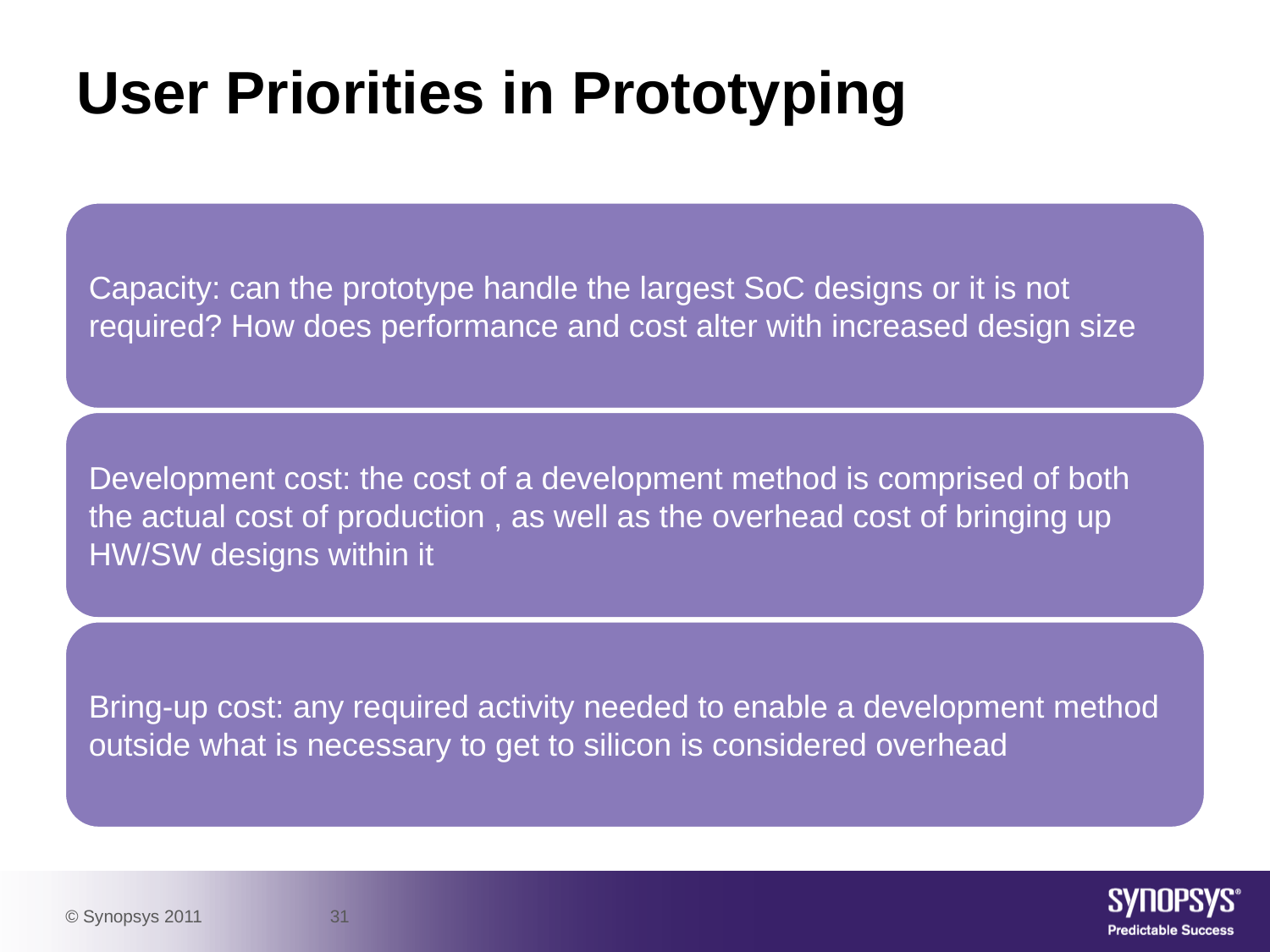

# User Priorities in Prototyping
Capacity: can the prototype handle the largest SoC designs or it is not required? How does performance and cost alter with increased design size
Development cost: the cost of a development method is comprised of both the actual cost of production , as well as the overhead cost of bringing up HW/SW designs within it
Bring-up cost: any required activity needed to enable a development method outside what is necessary to get to silicon is considered overhead